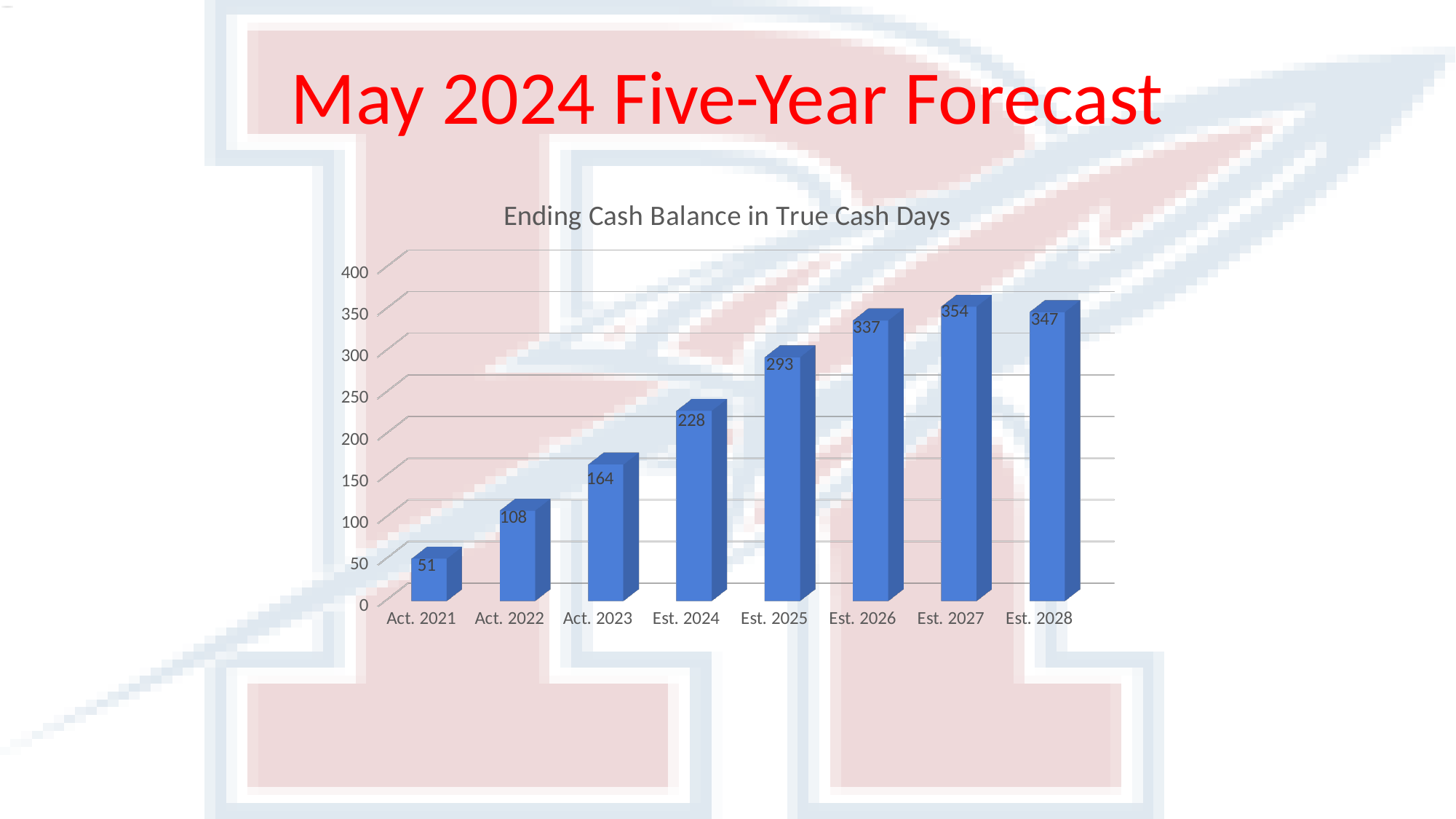

# May 2024 Five-Year Forecast

[unsupported chart]